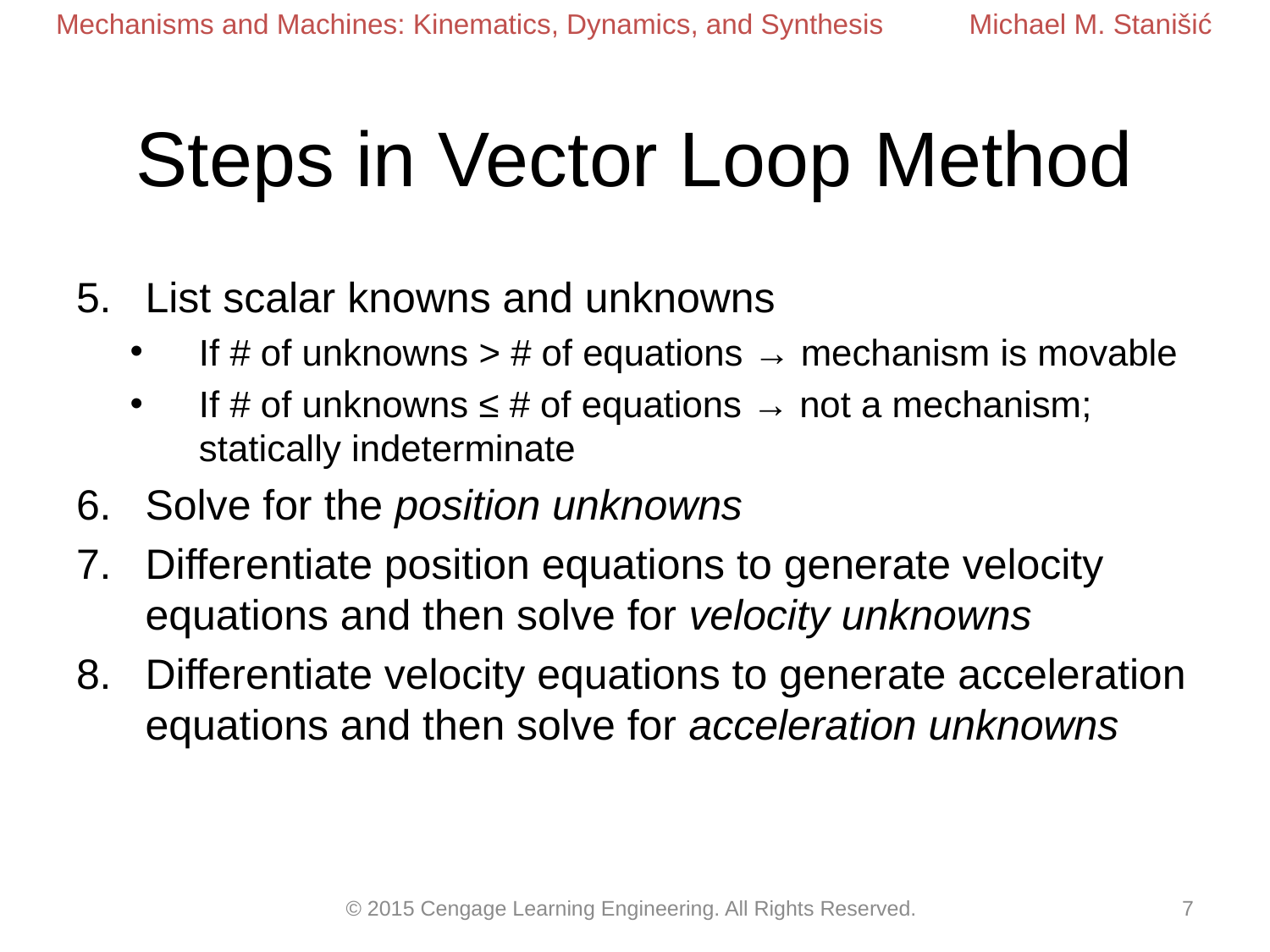

# Steps in Vector Loop Method
List scalar knowns and unknowns
If # of unknowns > # of equations → mechanism is movable
If # of unknowns ≤ # of equations → not a mechanism; statically indeterminate
Solve for the position unknowns
Differentiate position equations to generate velocity equations and then solve for velocity unknowns
Differentiate velocity equations to generate acceleration equations and then solve for acceleration unknowns
© 2015 Cengage Learning Engineering. All Rights Reserved.
7